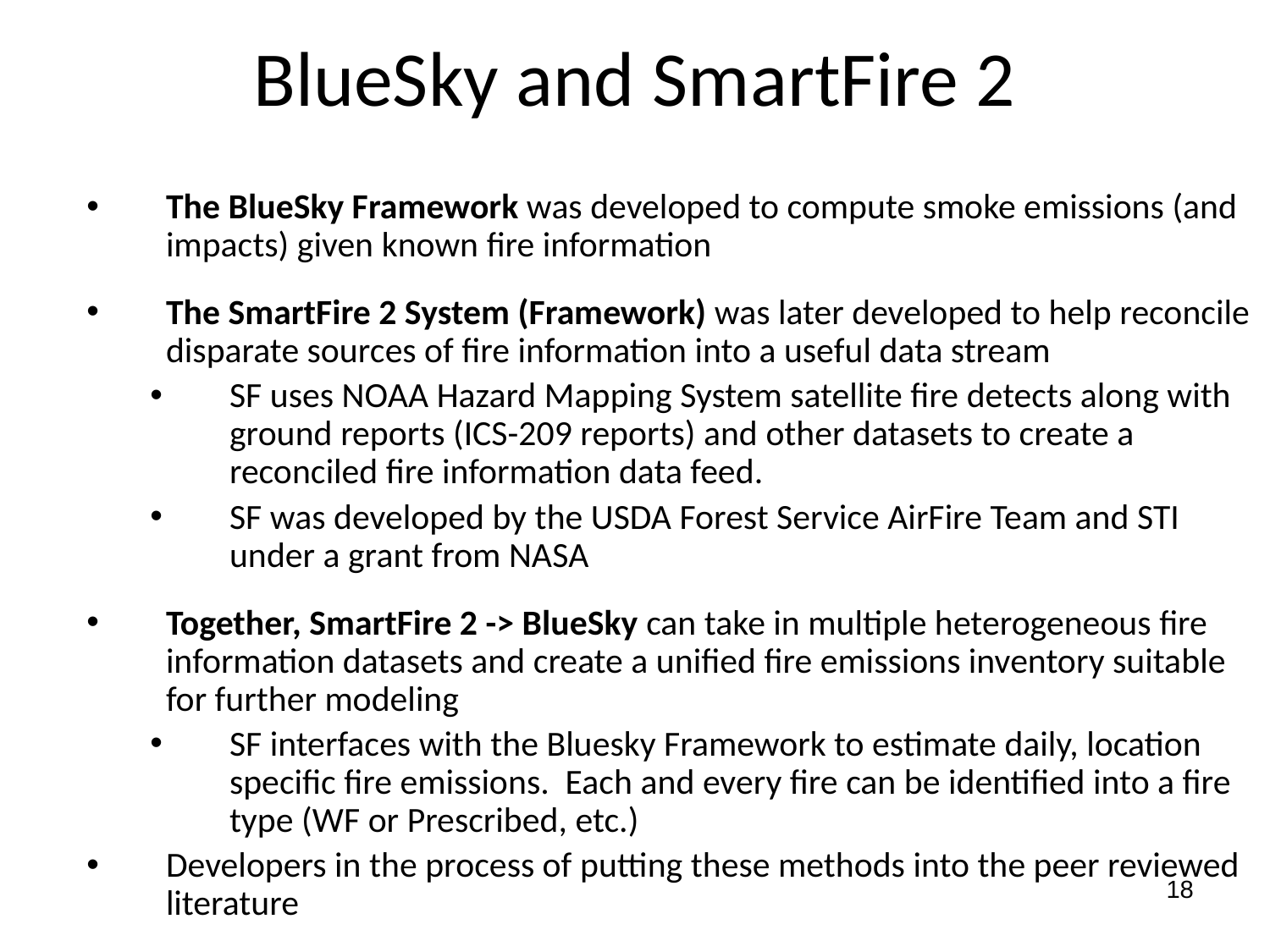

# BlueSky and SmartFire 2
The BlueSky Framework was developed to compute smoke emissions (and impacts) given known fire information

The SmartFire 2 System (Framework) was later developed to help reconcile disparate sources of fire information into a useful data stream
SF uses NOAA Hazard Mapping System satellite fire detects along with ground reports (ICS-209 reports) and other datasets to create a reconciled fire information data feed.
SF was developed by the USDA Forest Service AirFire Team and STI under a grant from NASA

Together, SmartFire 2 -> BlueSky can take in multiple heterogeneous fire information datasets and create a unified fire emissions inventory suitable for further modeling
SF interfaces with the Bluesky Framework to estimate daily, location specific fire emissions.  Each and every fire can be identified into a fire type (WF or Prescribed, etc.)
Developers in the process of putting these methods into the peer reviewed literature
18